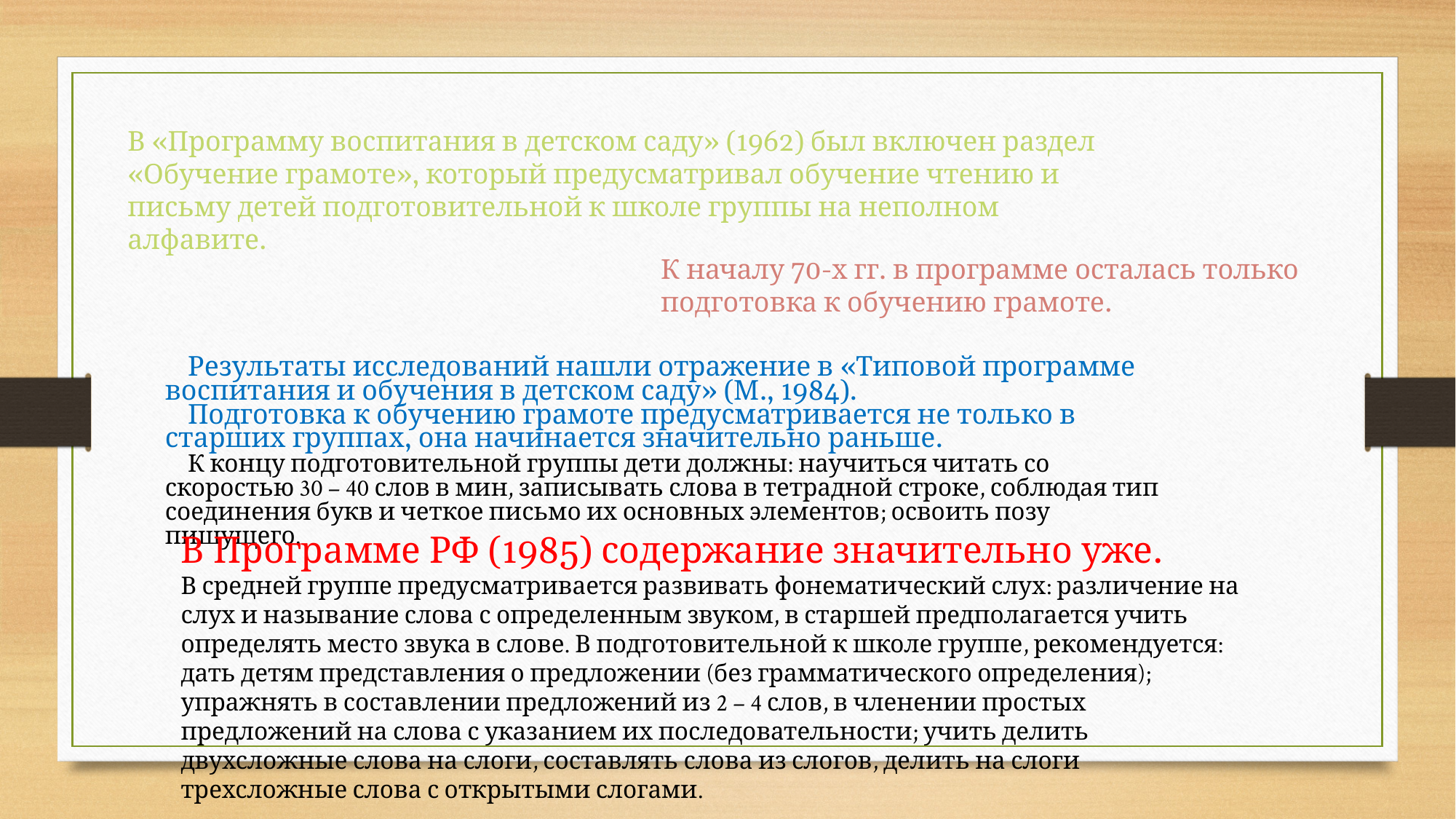

В «Программу воспитания в детском саду» (1962) был включен раздел «Обучение грамоте», который предусматривал обучение чтению и письму детей подготовительной к школе группы на неполном алфавите.
К началу 70-х гг. в программе осталась только подготовка к обучению грамоте.
Результаты исследований нашли отражение в «Типовой программе воспитания и обучения в детском саду» (М., 1984).
Подготовка к обучению грамоте предусматривается не только в старших группах, она начинается значительно раньше.
К концу подготовительной группы дети должны: научиться читать со скоростью 30 – 40 слов в мин, записывать слова в тетрадной строке, соблюдая тип соединения букв и четкое письмо их основных элементов; освоить позу пишущего.

В Программе РФ (1985) содержание значительно уже.
В средней группе предусматривается развивать фонематический слух: различение на слух и называние слова с определенным звуком, в старшей предполагается учить определять место звука в слове. В подготовительной к школе группе, рекомендуется: дать детям представления о предложении (без грамматического определения); упражнять в составлении предложений из 2 – 4 слов, в членении простых предложений на слова с указанием их последовательности; учить делить двухсложные слова на слоги, составлять слова из слогов, делить на слоги трехсложные слова с открытыми слогами.